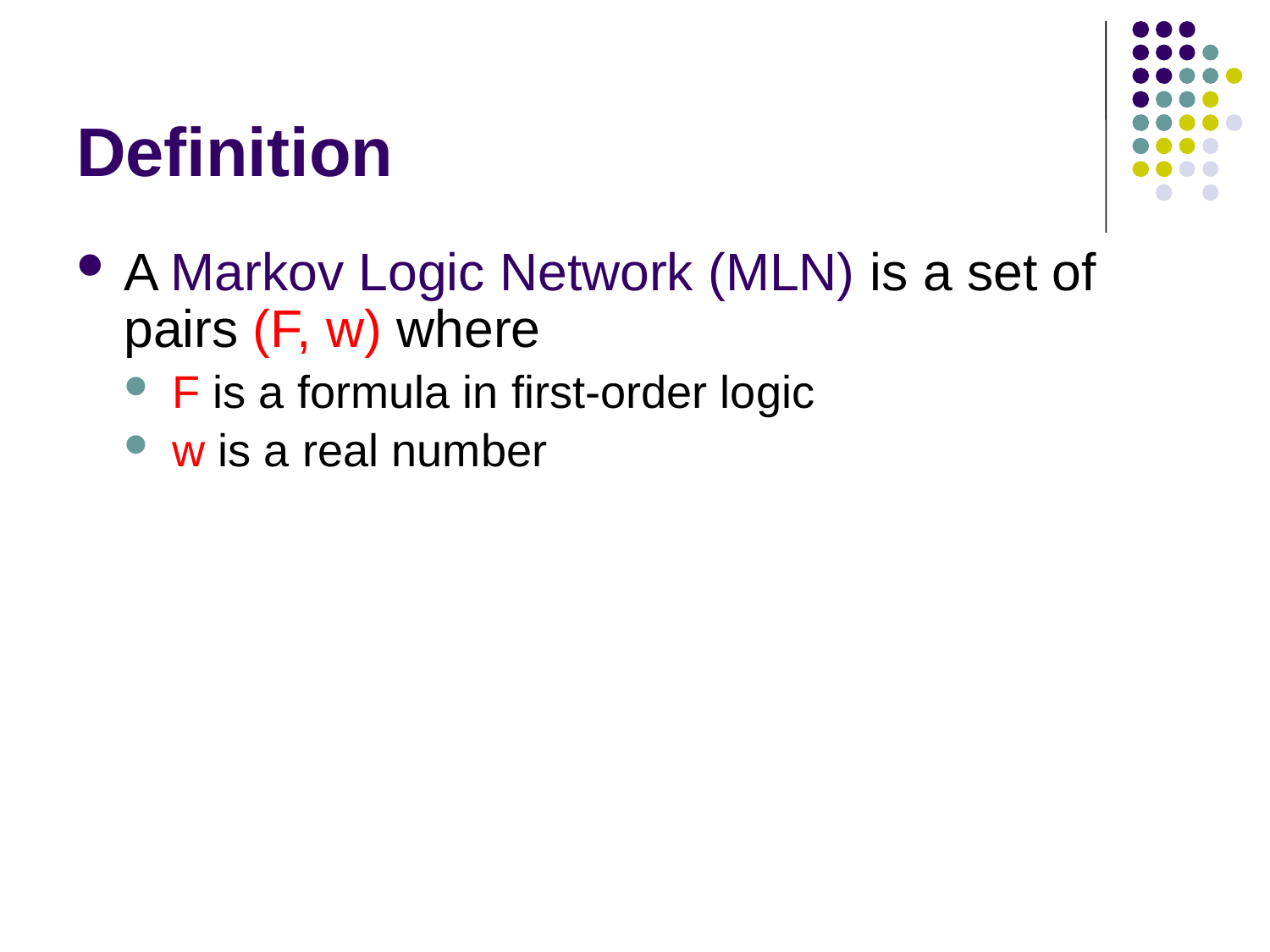

# Definition
A Markov Logic Network (MLN) is a set of pairs (F, w) where
F is a formula in first-order logic
w is a real number